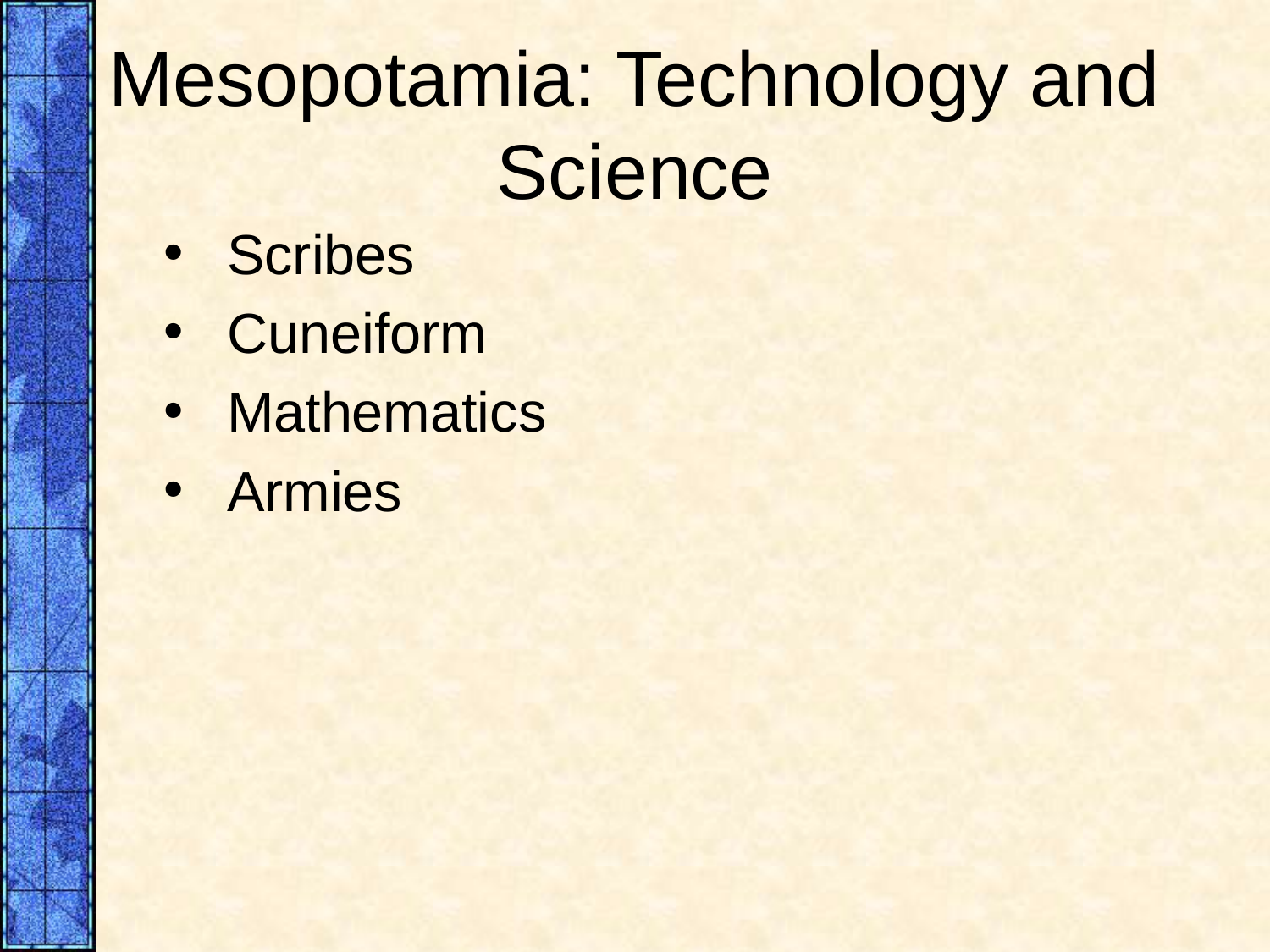

# Mesopotamia: Technology and Science
Scribes
Cuneiform
Mathematics
Armies